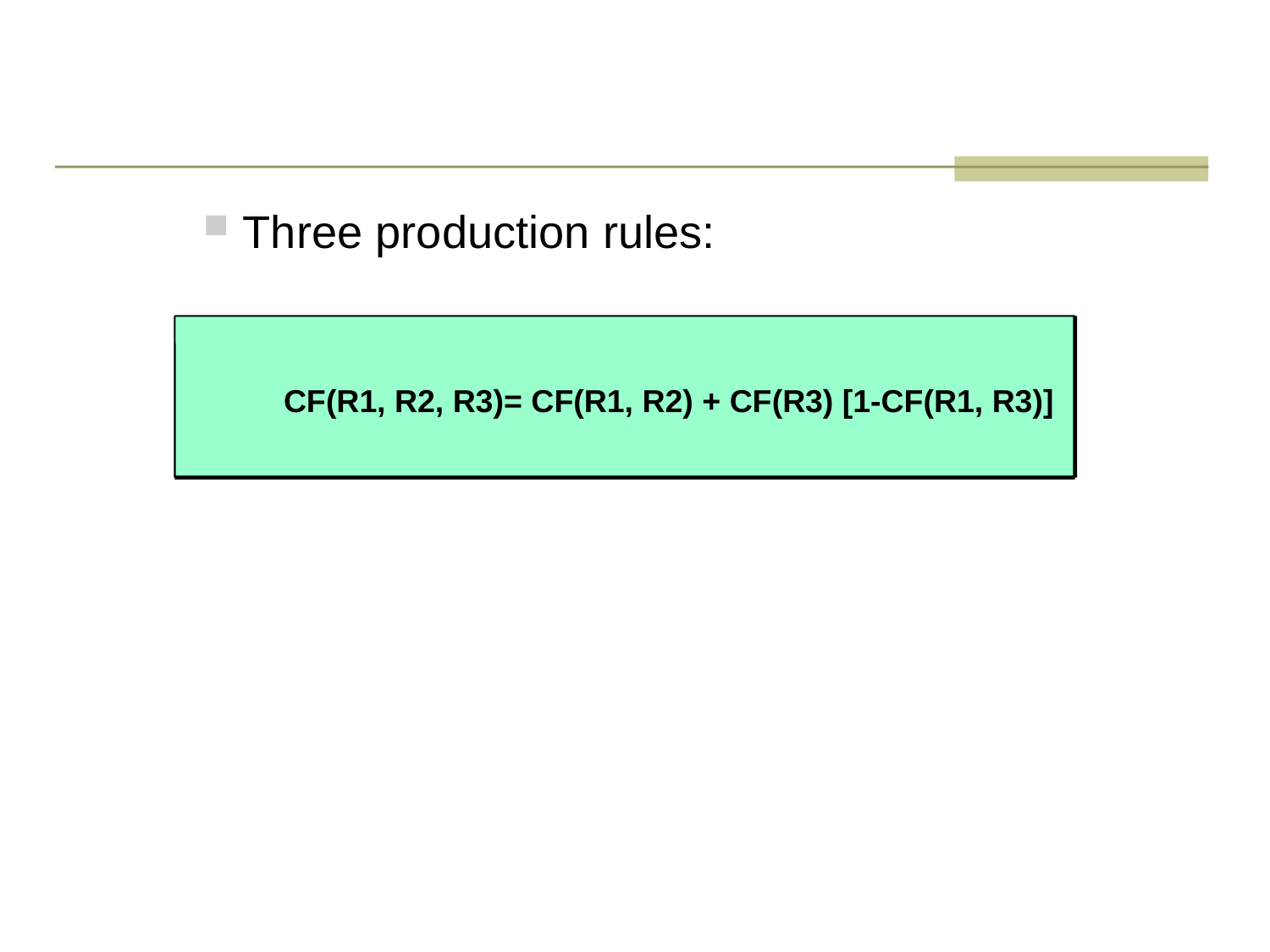

#
Three production rules:

       CF(R1, R2, R3)= CF(R1, R2) + CF(R3) [1-CF(R1, R3)]